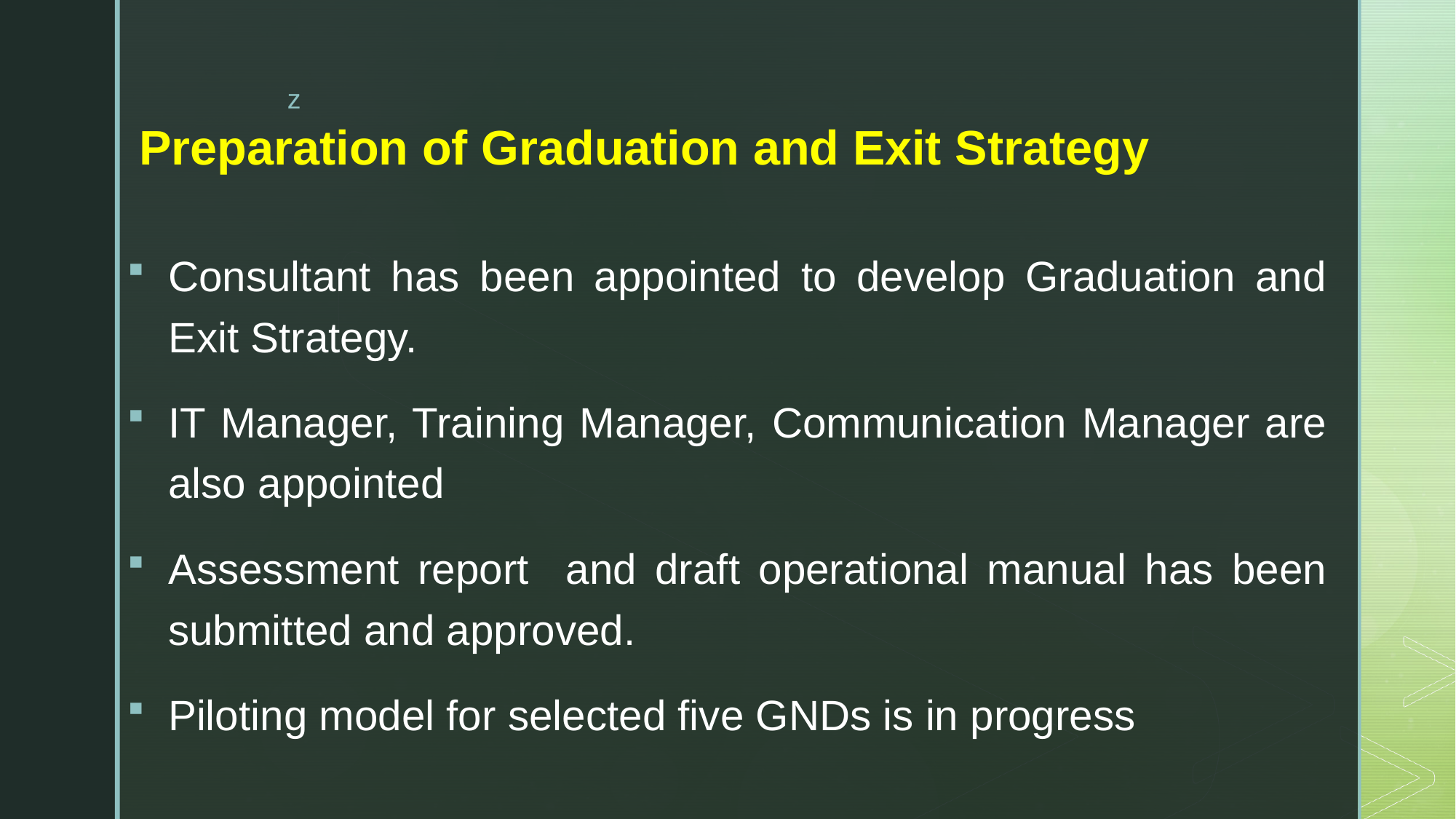

# Preparation of Graduation and Exit Strategy
Consultant has been appointed to develop Graduation and Exit Strategy.
IT Manager, Training Manager, Communication Manager are also appointed
Assessment report  and draft operational manual has been submitted and approved.
Piloting model for selected five GNDs is in progress